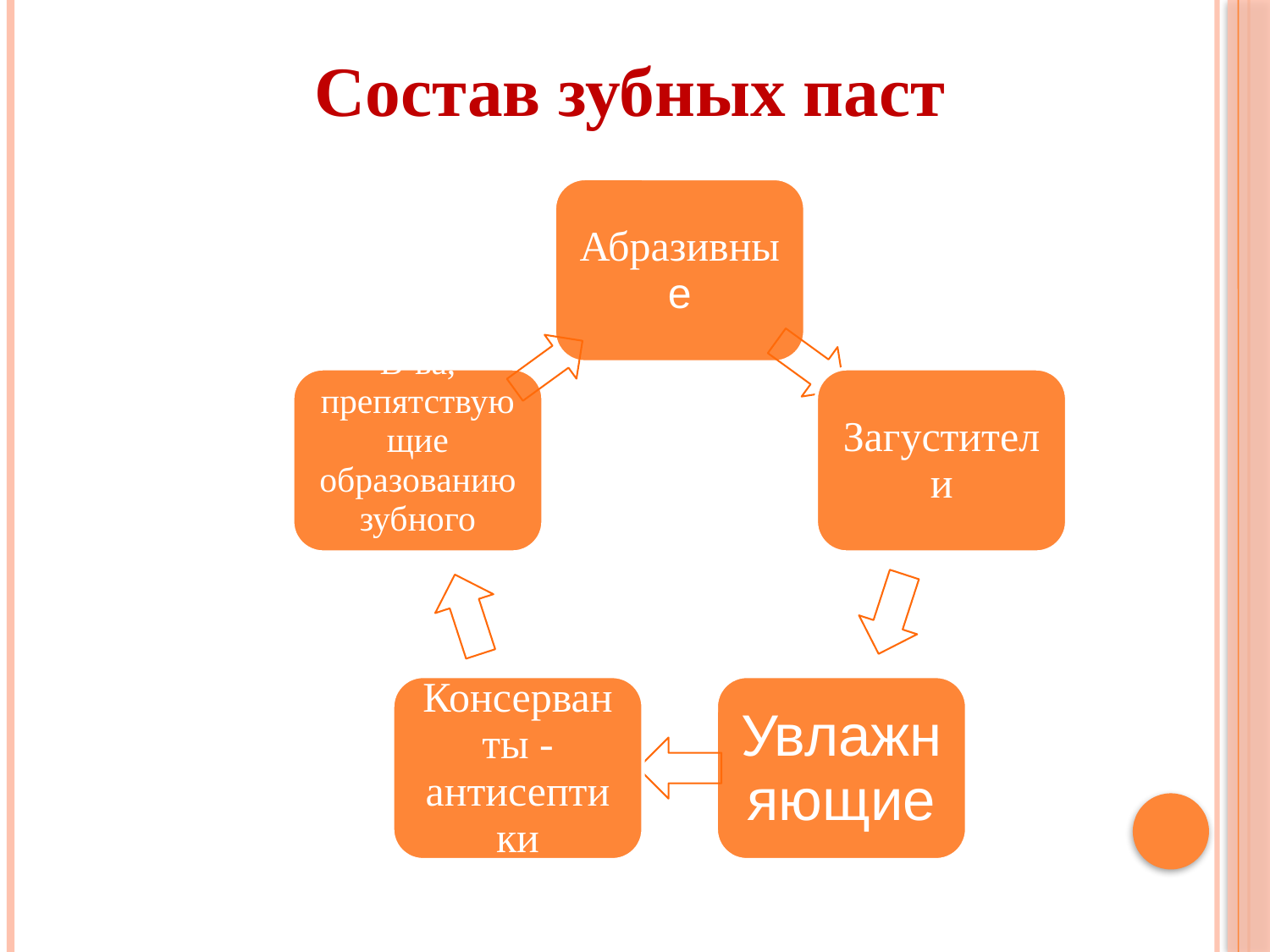

Состав зубных паст
Абразивные
Загустители
Увлажняющие
Консерванты - антисептики
В-ва, препятствующие образованию зубного камня